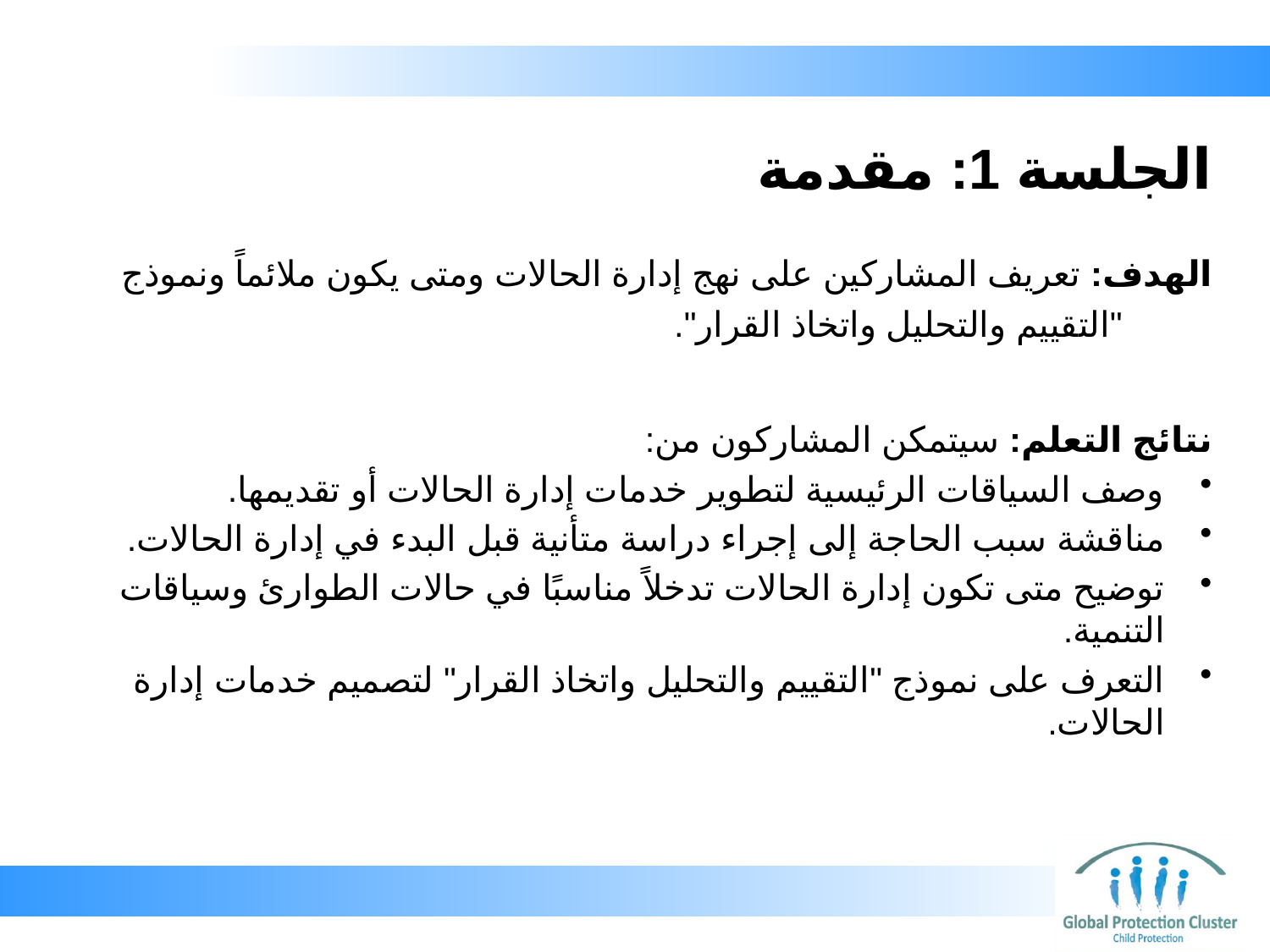

# الجلسة 1: مقدمة
الهدف: تعريف المشاركين على نهج إدارة الحالات ومتى يكون ملائماً ونموذج
"التقييم والتحليل واتخاذ القرار".

نتائج التعلم: سيتمكن المشاركون من:
وصف السياقات الرئيسية لتطوير خدمات إدارة الحالات أو تقديمها.
مناقشة سبب الحاجة إلى إجراء دراسة متأنية قبل البدء في إدارة الحالات.
توضيح متى تكون إدارة الحالات تدخلاً مناسبًا في حالات الطوارئ وسياقات التنمية.
التعرف على نموذج "التقييم والتحليل واتخاذ القرار" لتصميم خدمات إدارة الحالات.